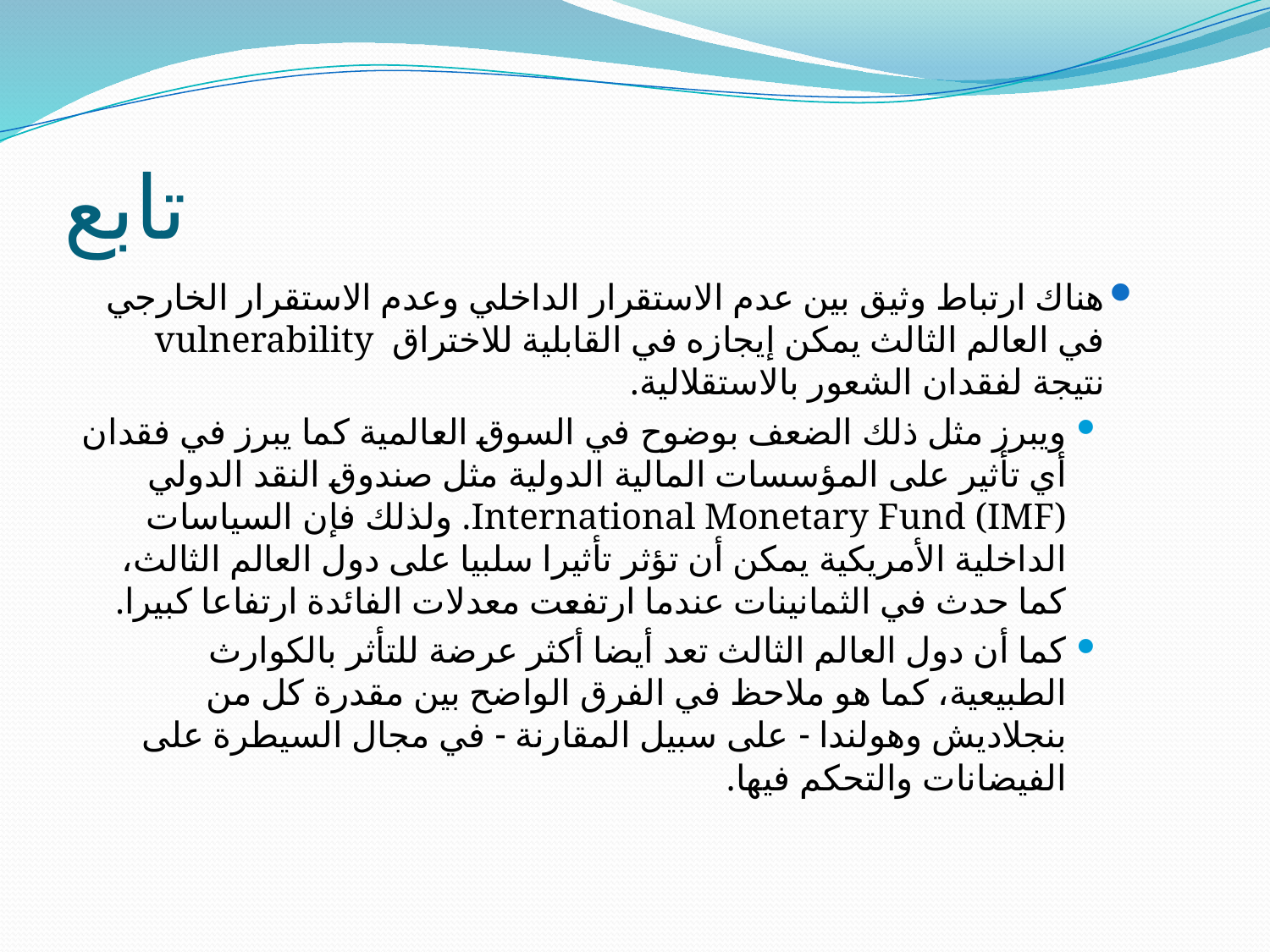

# تابع
هناك ارتباط وثيق بين عدم الاستقرار الداخلي وعدم الاستقرار الخارجي في العالم الثالث يمكن إيجازه في القابلية للاختراق  vulnerability نتيجة لفقدان الشعور بالاستقلالية.
ويبرز مثل ذلك الضعف بوضوح في السوق العالمية كما يبرز في فقدان أي تأثير على المؤسسات المالية الدولية مثل صندوق النقد الدولي International Monetary Fund (IMF). ولذلك فإن السياسات الداخلية الأمريكية يمكن أن تؤثر تأثيرا سلبيا على دول العالم الثالث، كما حدث في الثمانينات عندما ارتفعت معدلات الفائدة ارتفاعا كبيرا.
كما أن دول العالم الثالث تعد أيضا أكثر عرضة للتأثر بالكوارث الطبيعية، كما هو ملاحظ في الفرق الواضح بين مقدرة كل من بنجلاديش وهولندا - على سبيل المقارنة - في مجال السيطرة على الفيضانات والتحكم فيها.